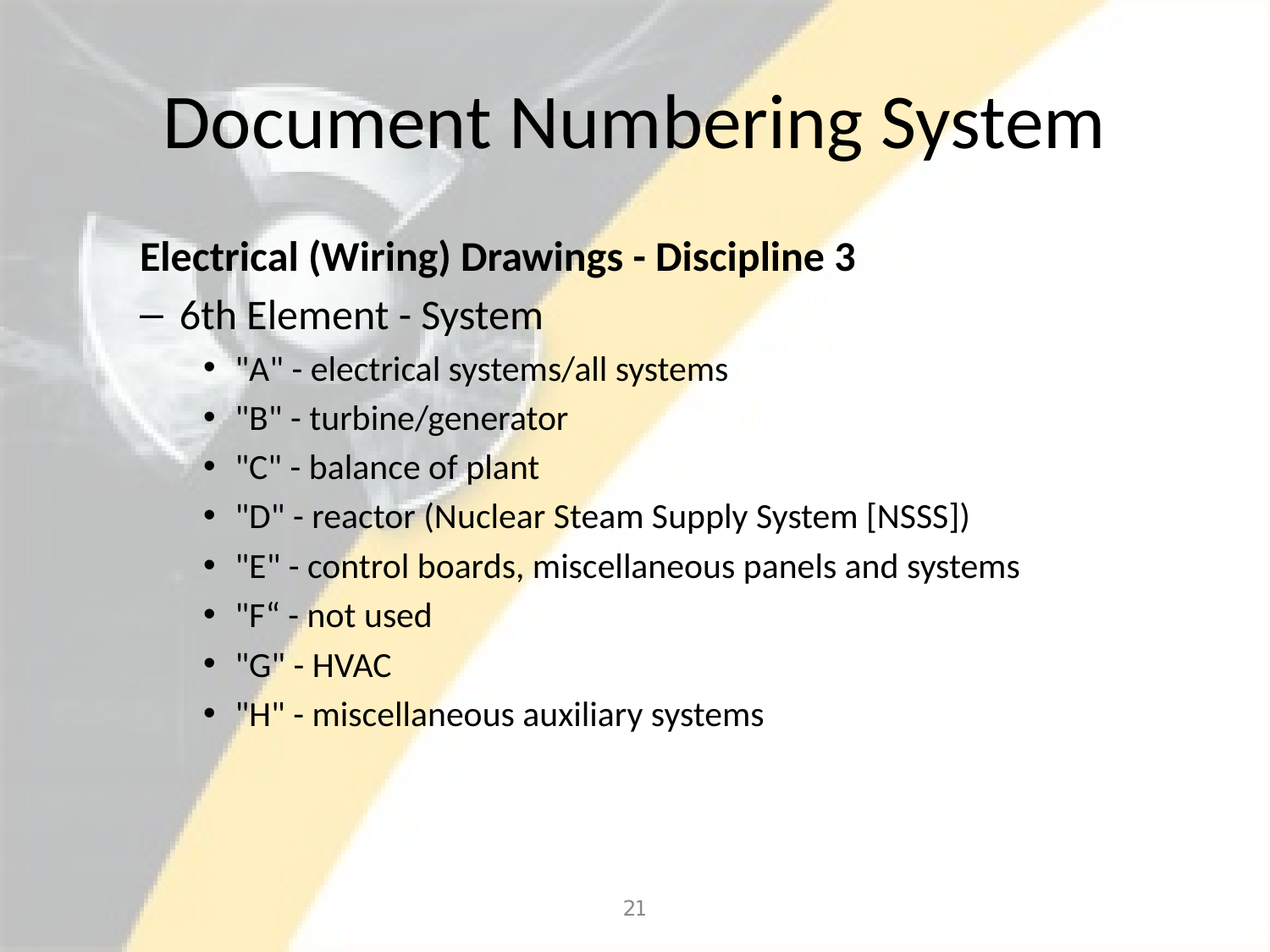

# Document Numbering System
Electrical (Wiring) Drawings - Discipline 3
6th Element - System
"A" - electrical systems/all systems
"B" - turbine/generator
"C" - balance of plant
"D" - reactor (Nuclear Steam Supply System [NSSS])
"E" - control boards, miscellaneous panels and systems
"F“ - not used
"G" - HVAC
"H" - miscellaneous auxiliary systems
21